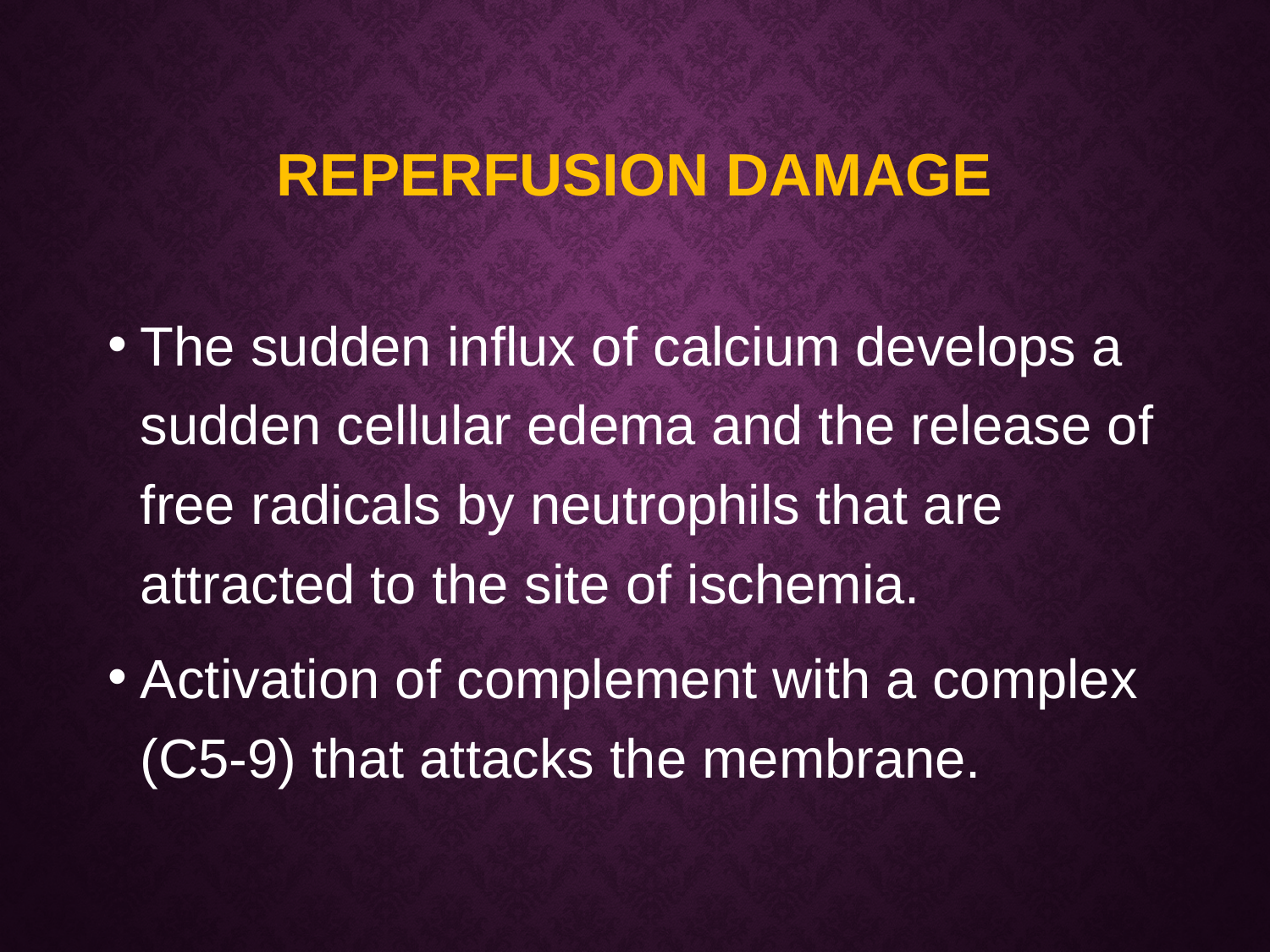

# Reperfusion damage
The sudden influx of calcium develops a sudden cellular edema and the release of free radicals by neutrophils that are attracted to the site of ischemia.
Activation of complement with a complex (C5-9) that attacks the membrane.